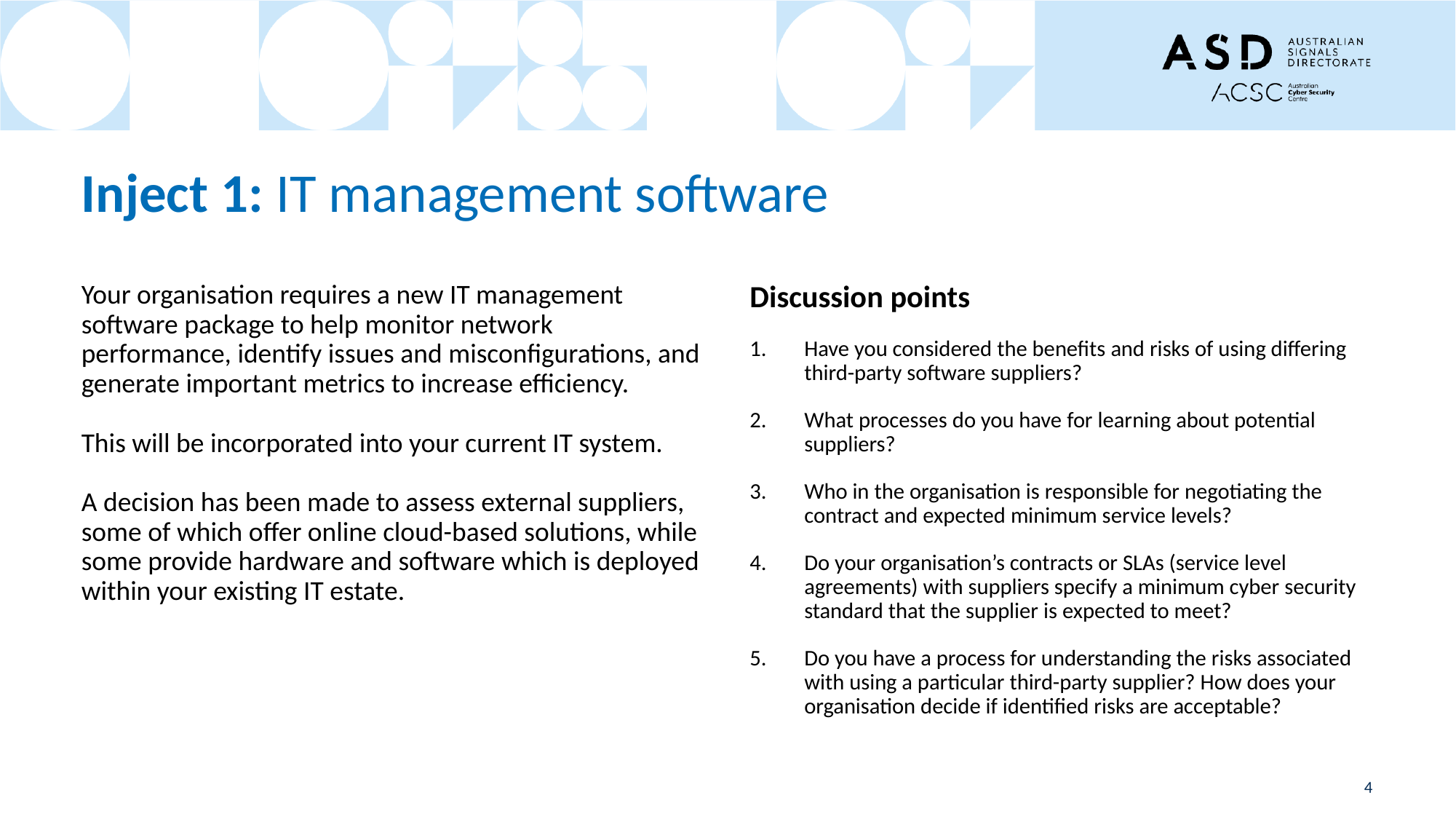

# Inject 1: IT management software
Your organisation requires a new IT management software package to help monitor network performance, identify issues and misconfigurations, and generate important metrics to increase efficiency.
This will be incorporated into your current IT system.
A decision has been made to assess external suppliers, some of which offer online cloud-based solutions, while some provide hardware and software which is deployed within your existing IT estate.
Discussion points
Have you considered the benefits and risks of using differing third-party software suppliers?
What processes do you have for learning about potential suppliers?
Who in the organisation is responsible for negotiating the contract and expected minimum service levels?
Do your organisation’s contracts or SLAs (service level agreements) with suppliers specify a minimum cyber security standard that the supplier is expected to meet?
Do you have a process for understanding the risks associated with using a particular third-party supplier? How does your organisation decide if identified risks are acceptable?
4